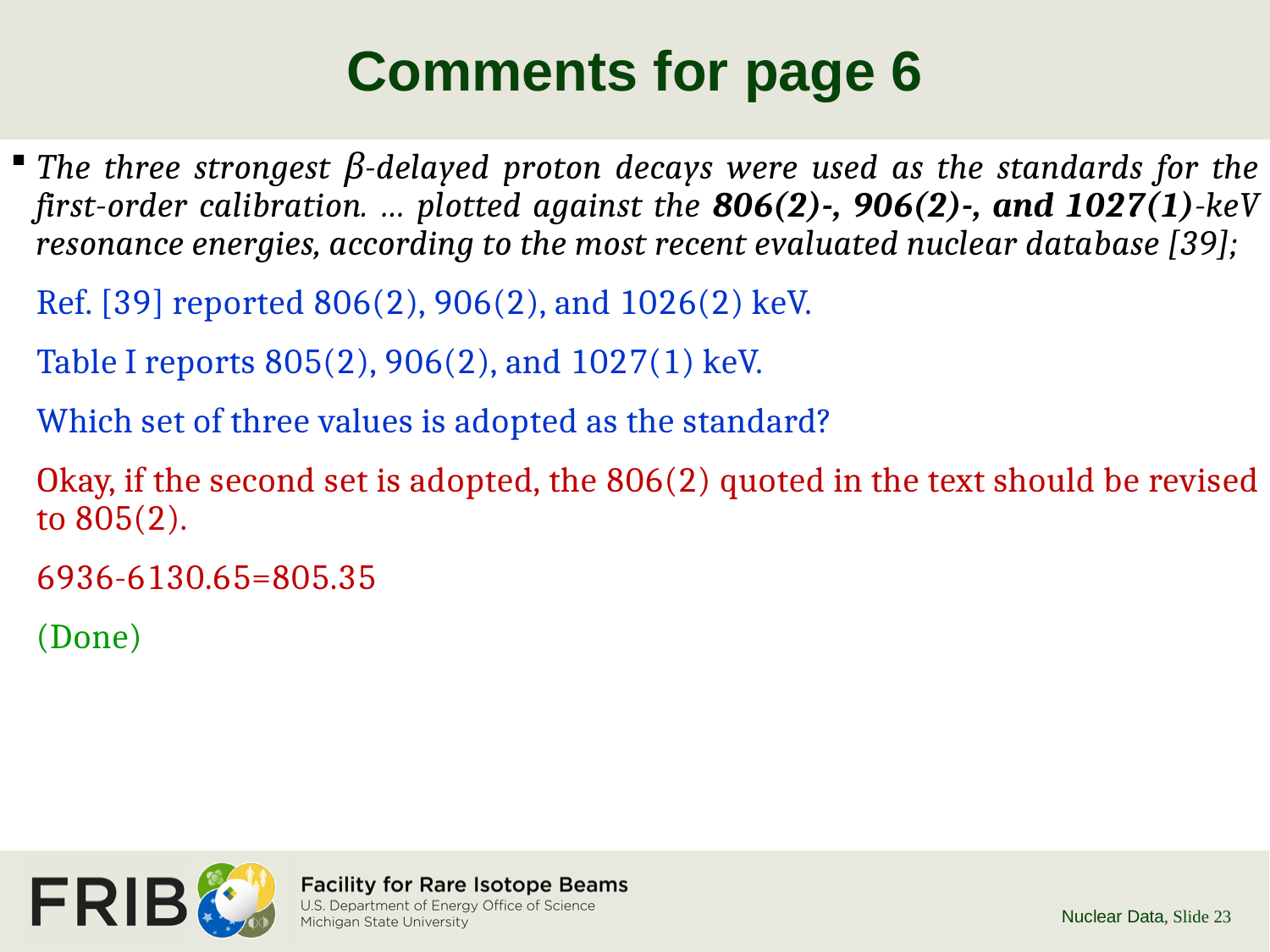

# Comments for page 6
The three strongest β-delayed proton decays were used as the standards for the first-order calibration. … plotted against the 806(2)-, 906(2)-, and 1027(1)-keV resonance energies, according to the most recent evaluated nuclear database [39];
Ref. [39] reported 806(2), 906(2), and 1026(2) keV.
Table I reports 805(2), 906(2), and 1027(1) keV.
Which set of three values is adopted as the standard?
Okay, if the second set is adopted, the 806(2) quoted in the text should be revised to 805(2).
6936-6130.65=805.35
(Done)
Nuclear Data
, Slide 23